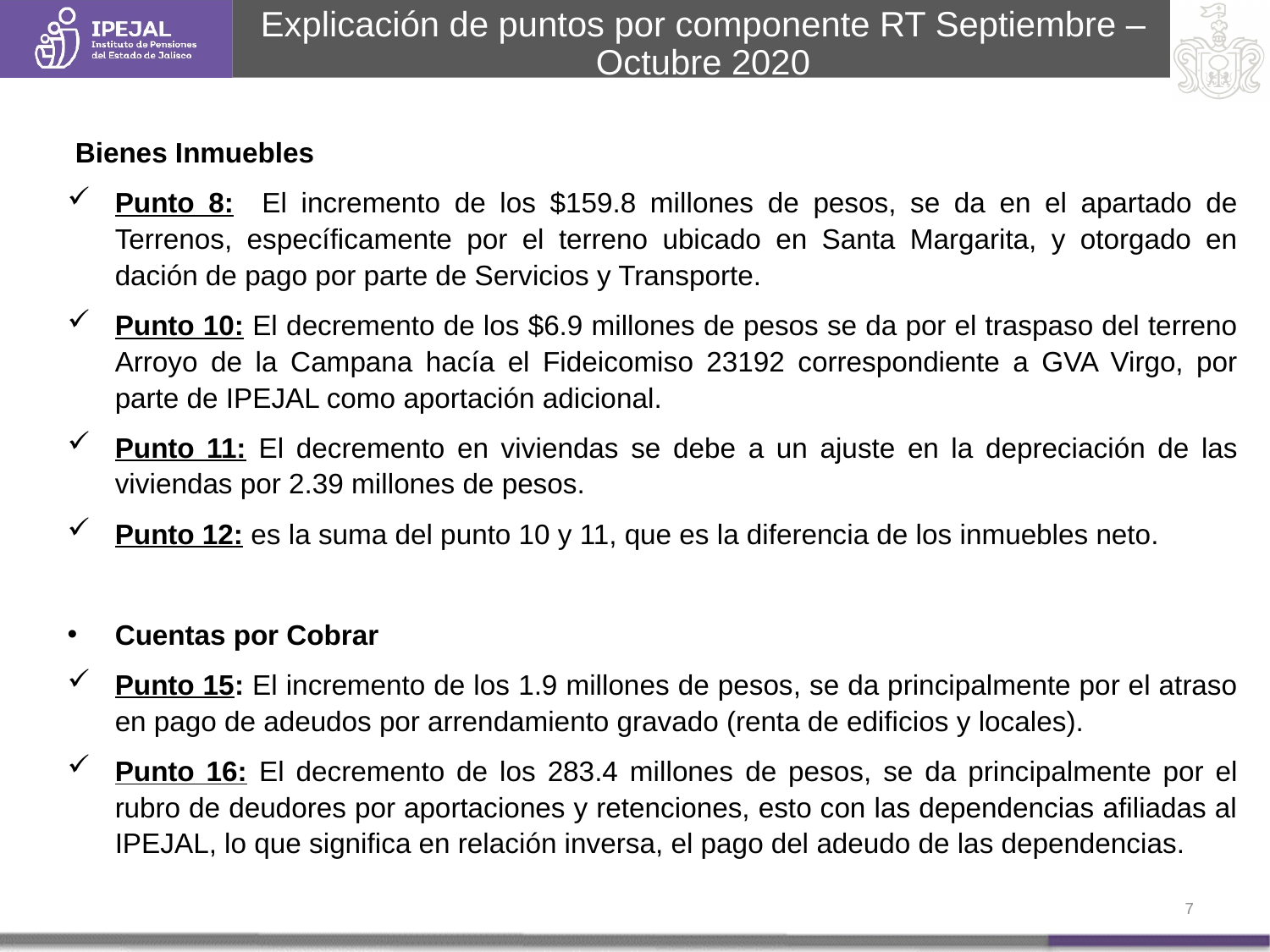

Explicación de puntos por componente RT Septiembre – Octubre 2020
 Bienes Inmuebles
Punto 8:  El incremento de los $159.8 millones de pesos, se da en el apartado de Terrenos, específicamente por el terreno ubicado en Santa Margarita, y otorgado en dación de pago por parte de Servicios y Transporte.
Punto 10: El decremento de los $6.9 millones de pesos se da por el traspaso del terreno Arroyo de la Campana hacía el Fideicomiso 23192 correspondiente a GVA Virgo, por parte de IPEJAL como aportación adicional.
Punto 11: El decremento en viviendas se debe a un ajuste en la depreciación de las viviendas por 2.39 millones de pesos.
Punto 12: es la suma del punto 10 y 11, que es la diferencia de los inmuebles neto.

Cuentas por Cobrar
Punto 15: El incremento de los 1.9 millones de pesos, se da principalmente por el atraso en pago de adeudos por arrendamiento gravado (renta de edificios y locales).
Punto 16: El decremento de los 283.4 millones de pesos, se da principalmente por el rubro de deudores por aportaciones y retenciones, esto con las dependencias afiliadas al IPEJAL, lo que significa en relación inversa, el pago del adeudo de las dependencias.
7